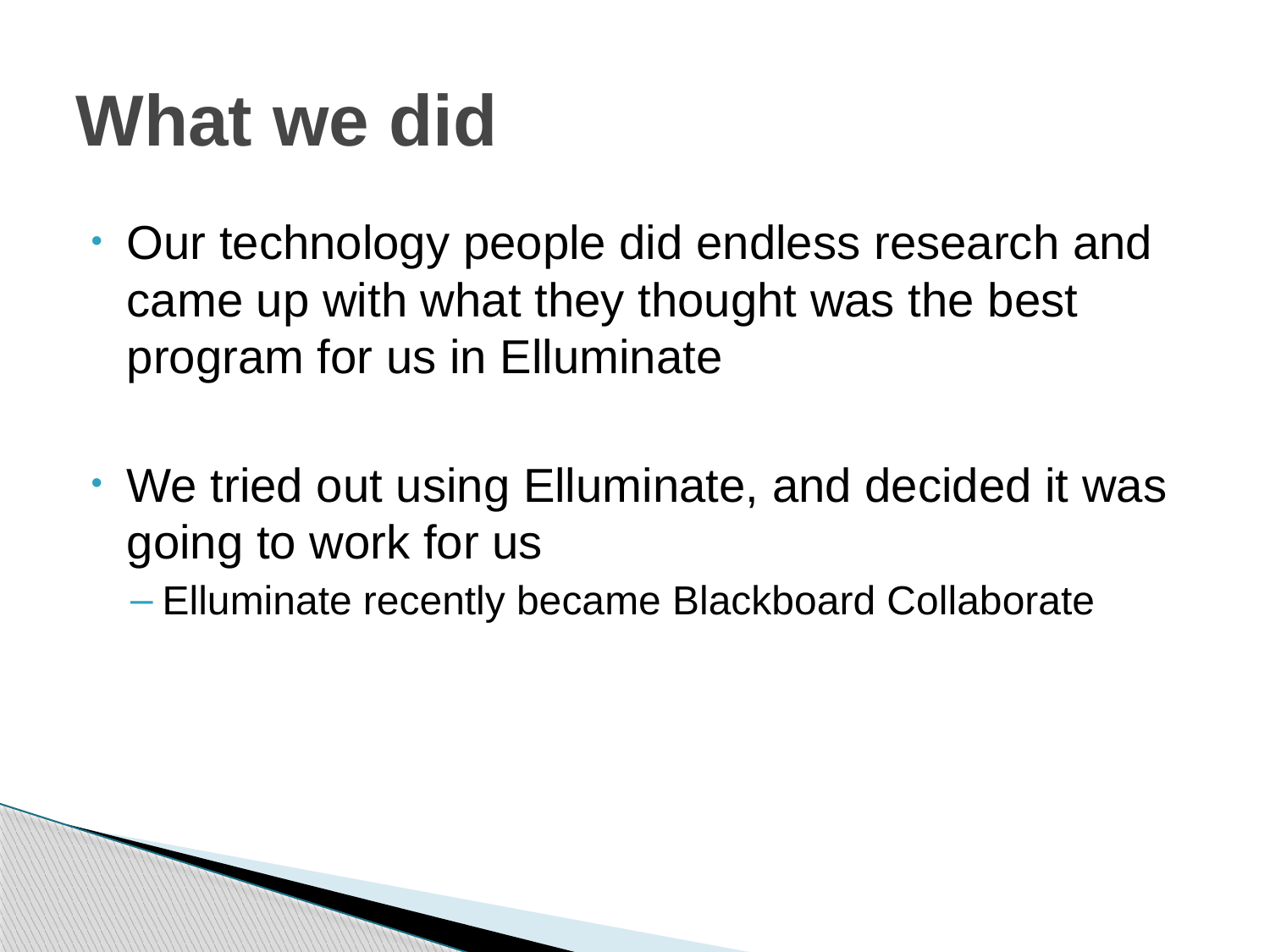

# What we did
Our technology people did endless research and came up with what they thought was the best program for us in Elluminate

We tried out using Elluminate, and decided it was going to work for us
Elluminate recently became Blackboard Collaborate